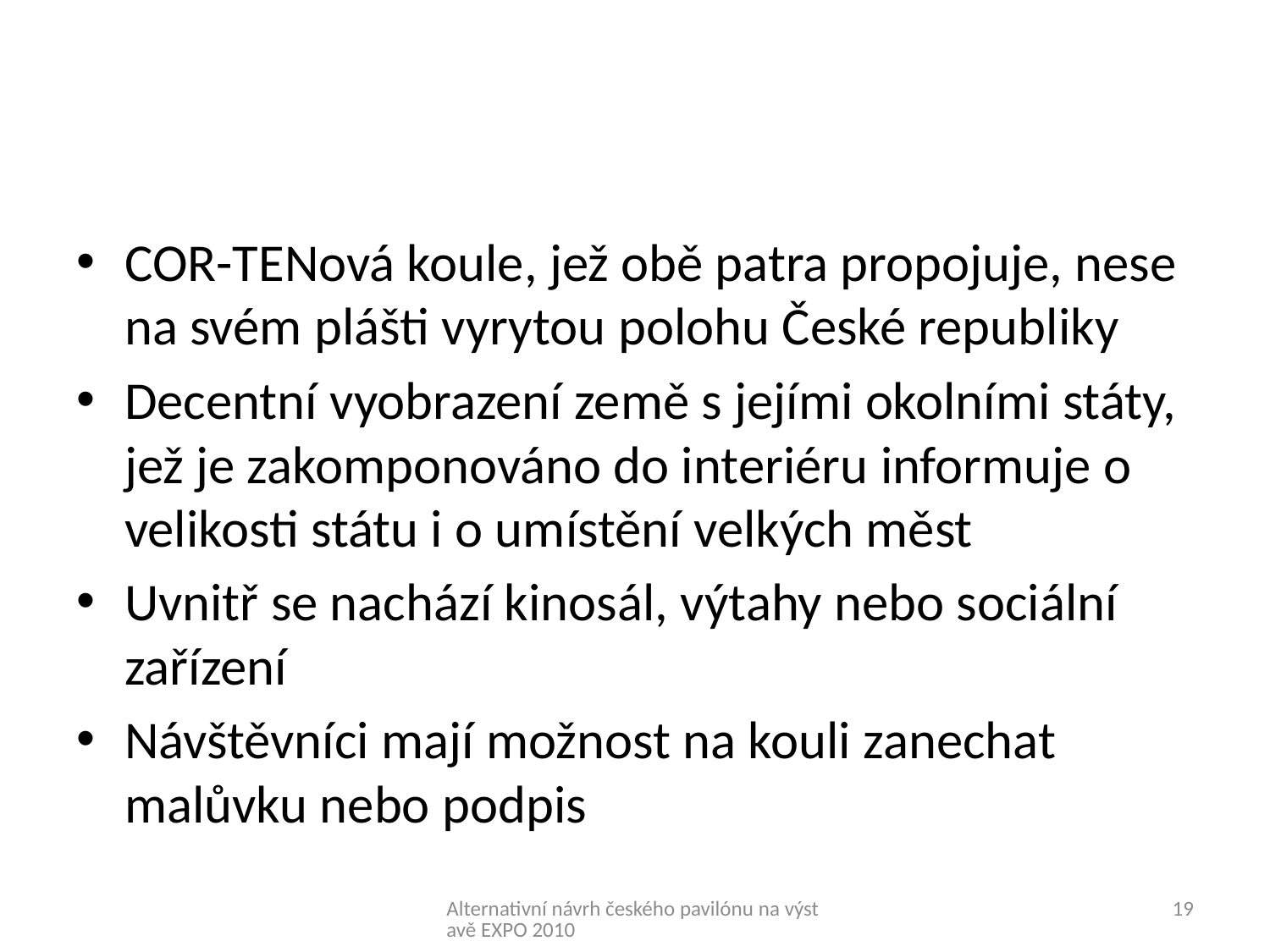

#
COR-TENová koule, jež obě patra propojuje, nese na svém plášti vyrytou polohu České republiky
Decentní vyobrazení země s jejími okolními státy, jež je zakomponováno do interiéru informuje o velikosti státu i o umístění velkých měst
Uvnitř se nachází kinosál, výtahy nebo sociální zařízení
Návštěvníci mají možnost na kouli zanechat malůvku nebo podpis
Alternativní návrh českého pavilónu na výstavě EXPO 2010
19